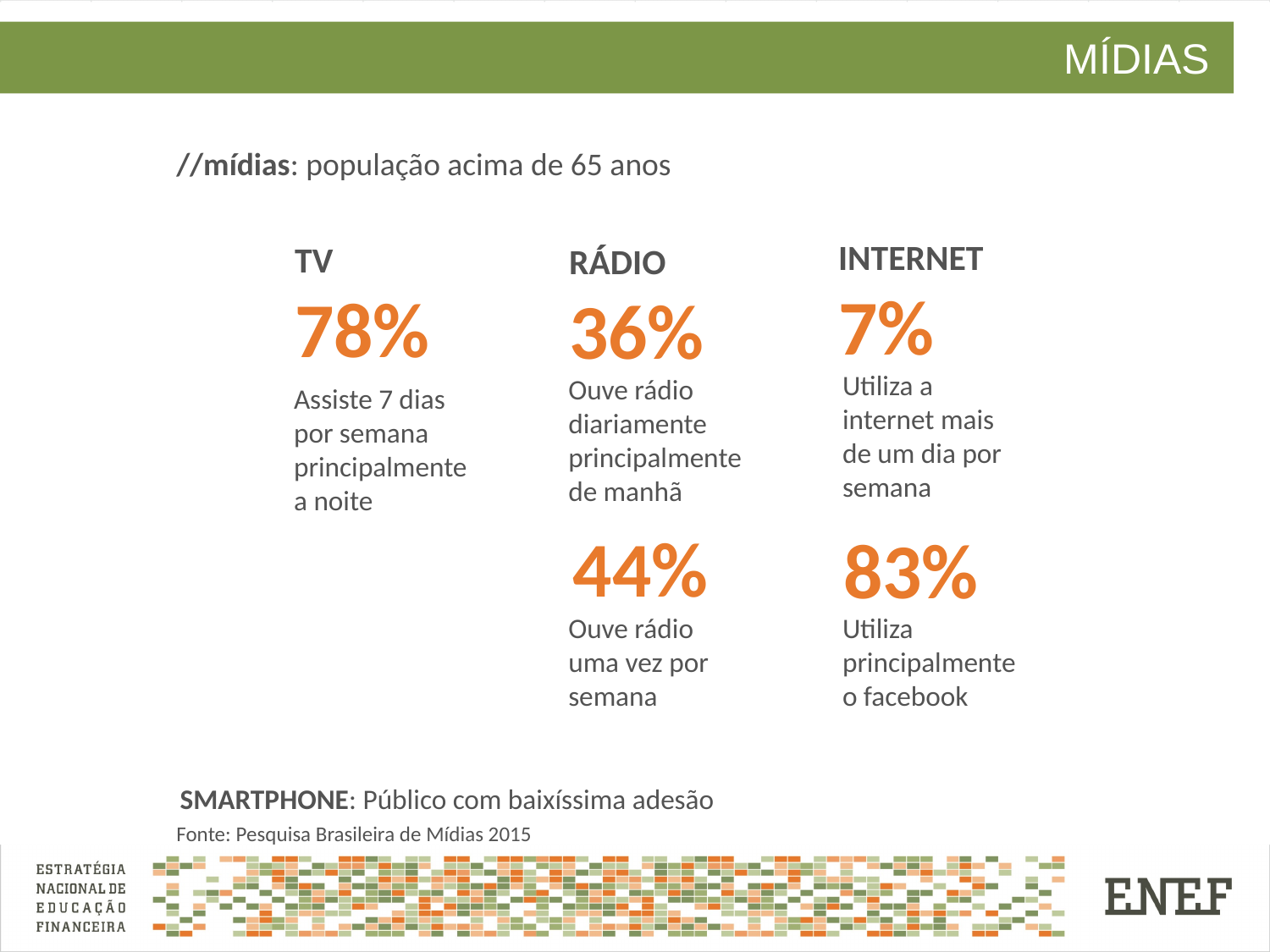

MÍDIAS .
//mídias: população acima de 65 anos
INTERNET
7%
TV
78%
RÁDIO
36%
Utiliza a internet mais de um dia por semana
Ouve rádio diariamente
principalmente de manhã
Assiste 7 dias por semana
principalmente a noite
 44%
83%
Utiliza principalmente o facebook
Ouve rádio uma vez por semana
SMARTPHONE: Público com baixíssima adesão
Fonte: Pesquisa Brasileira de Mídias 2015